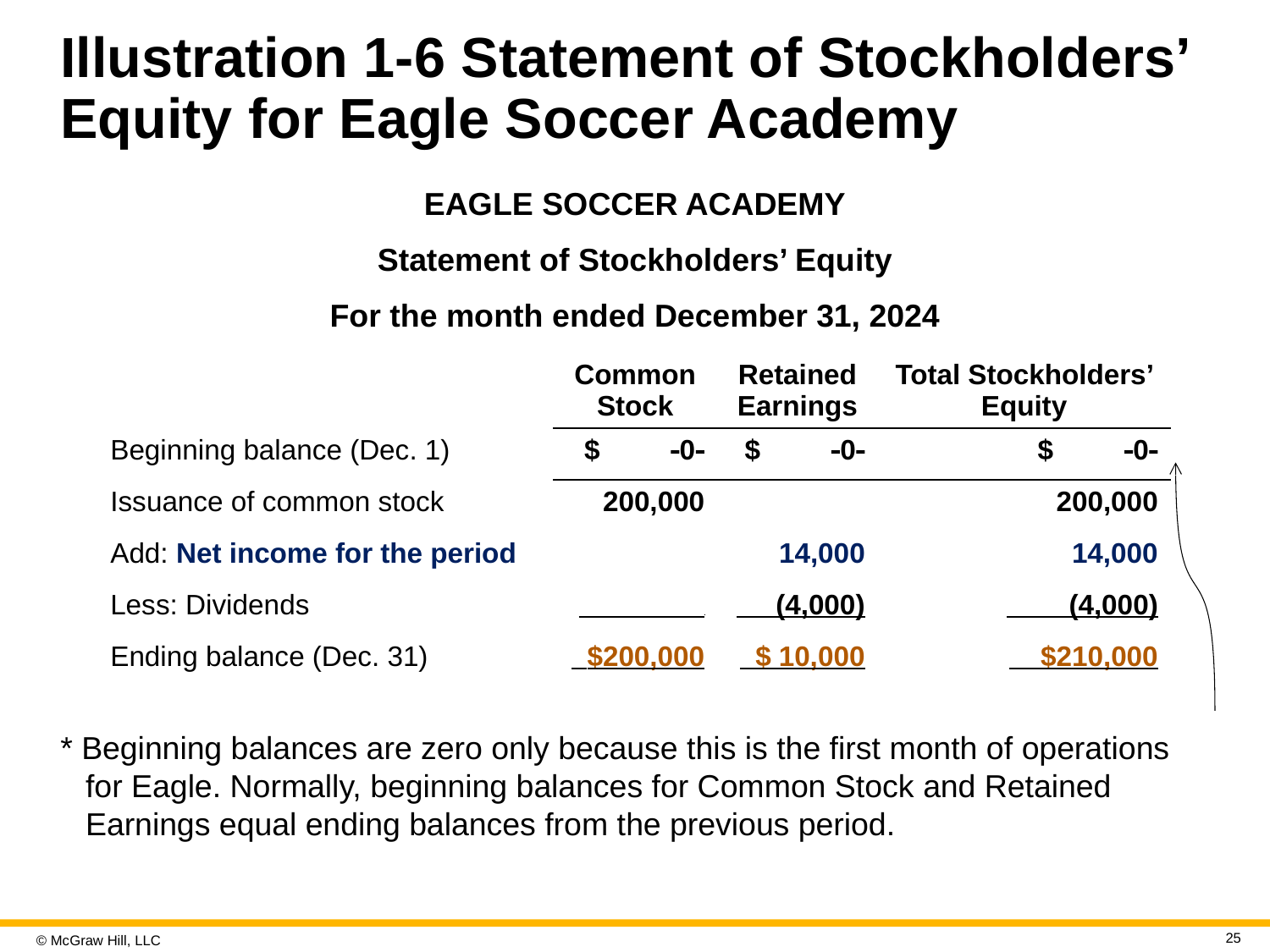

# Illustration 1-6 Statement of Stockholders’ Equity for Eagle Soccer Academy
EAGLE SOCCER ACADEMY
Statement of Stockholders’ Equity
For the month ended December 31, 2024
|  | Common Stock | Retained Earnings | Total Stockholders’ Equity |
| --- | --- | --- | --- |
| Beginning balance (Dec. 1) | $ −0− | $ −0− | $ −0− |
| Issuance of common stock | 200,000 |  | 200,000 |
| Add: Net income for the period |  | 14,000 | 14,000 |
| Less: Dividends | . | (4,000) | (4,000) |
| Ending balance (Dec. 31) | $200,000 | $ 10,000 | $210,000 |
* Beginning balances are zero only because this is the first month of operations for Eagle. Normally, beginning balances for Common Stock and Retained Earnings equal ending balances from the previous period.
25